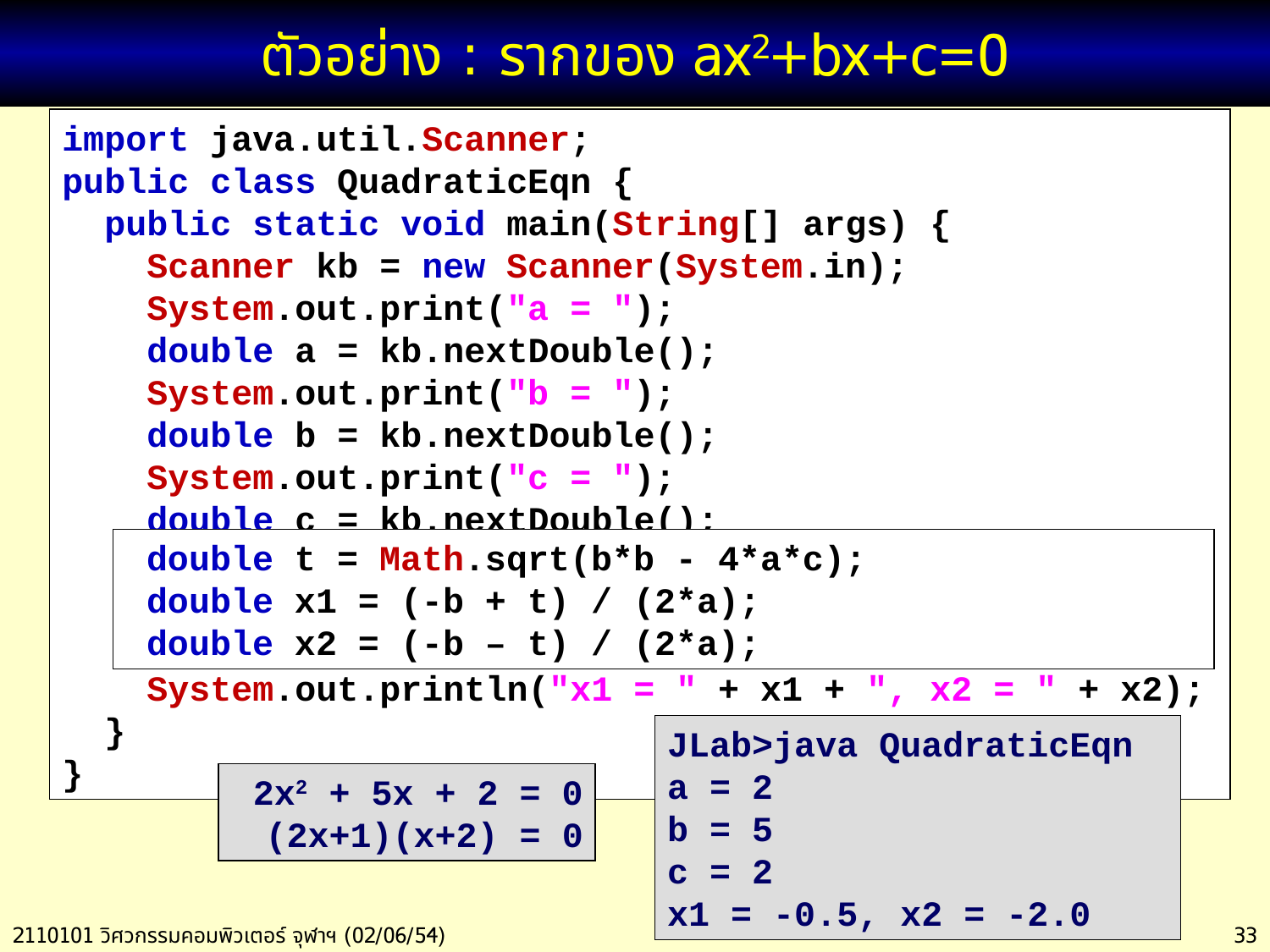

# ตัวอย่าง : รากของ ax2+bx+c=0
import java.util.Scanner;
public class QuadraticEqn {
  public static void main(String[] args) {
    Scanner kb = new Scanner(System.in);
    System.out.print("a = ");
    double a = kb.nextDouble();
    System.out.print("b = ");
    double b = kb.nextDouble();
    System.out.print("c = ");
    double c = kb.nextDouble();

    double x1 = (-b + Math.sqrt(b*b - 4*a*c)) / (2*a);
    double x2 = (-b - Math.sqrt(b*b - 4*a*c)) / (2*a);
    System.out.println("x1 = " + x1 + ", x2 = " + x2);
  }
}
 double t = Math.sqrt(b*b - 4*a*c);
 double x1 = (-b + t) / (2*a);
 double x2 = (-b – t) / (2*a);
JLab>java QuadraticEqn
a = 2
b = 5
c = 2
x1 = -0.5, x2 = -2.0
2x2 + 5x + 2 = 0
(2x+1)(x+2) = 0